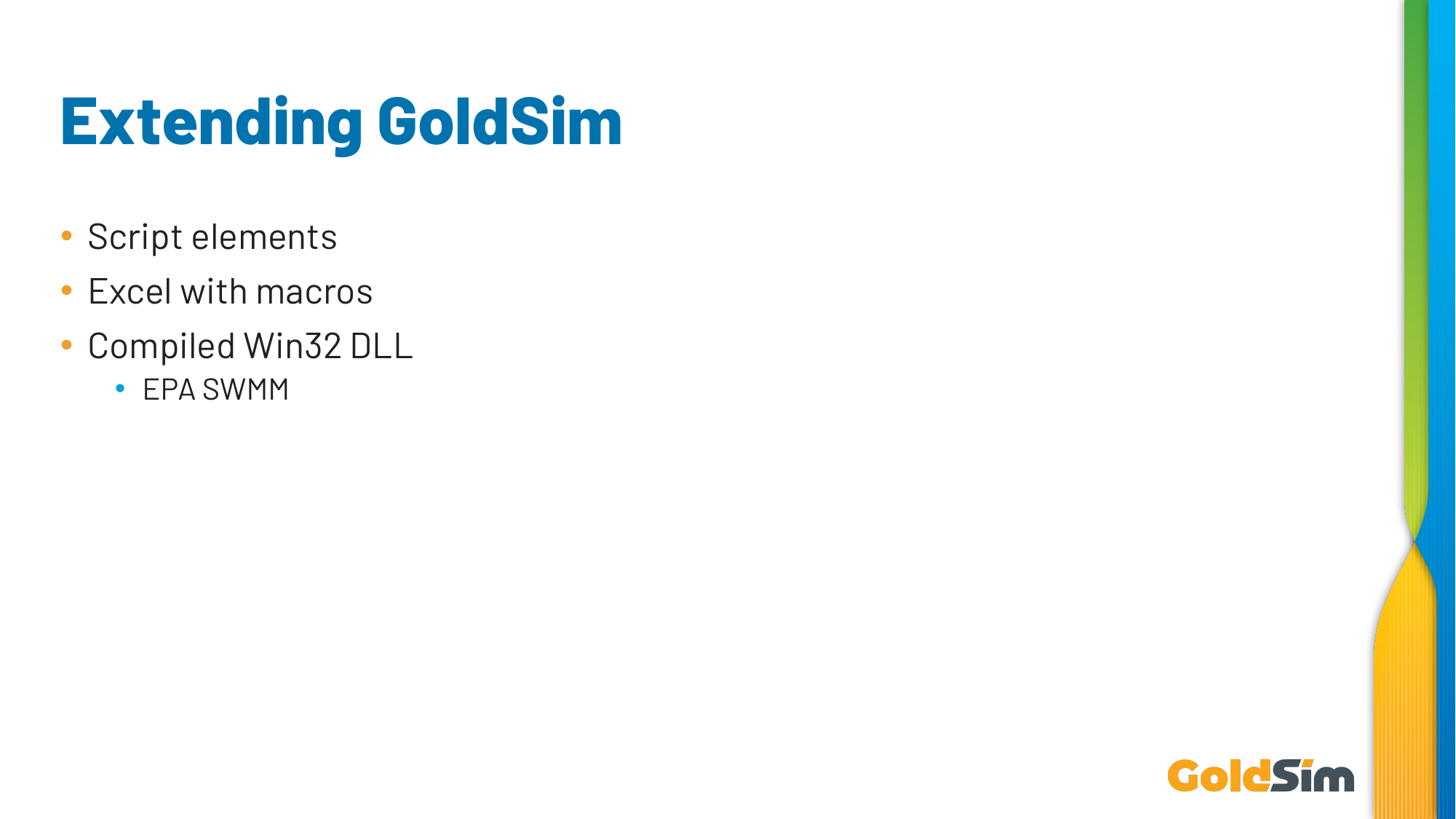

# Extending GoldSim
Script elements
Excel with macros
Compiled Win32 DLL
EPA SWMM